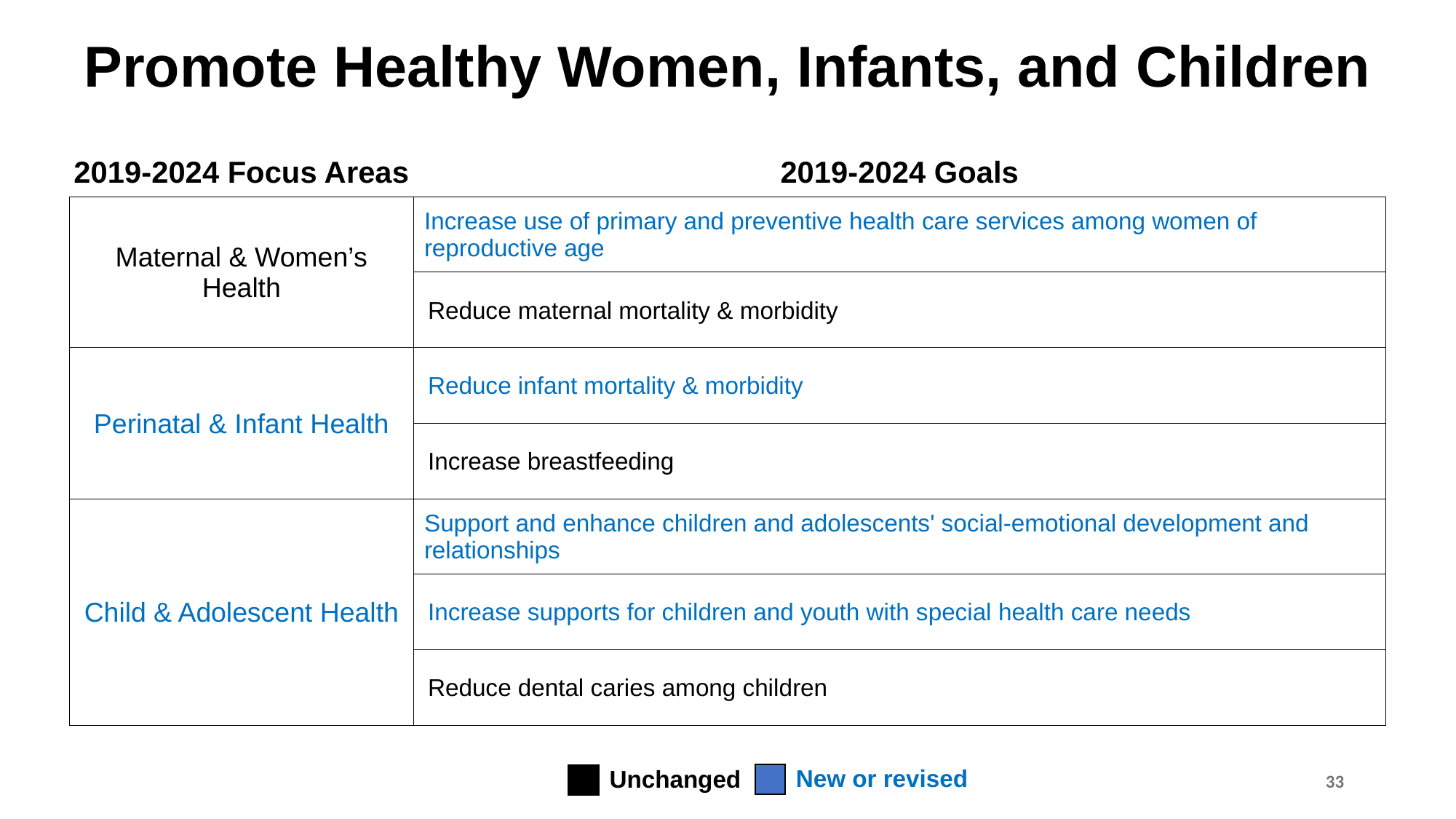

# Promote Healthy Women, Infants, and Children
| 2019-2024 Focus Areas | 2019-2024 Goals |
| --- | --- |
| Maternal & Women’s Health | Increase use of primary and preventive health care services among women of reproductive age |
|  | Reduce maternal mortality & morbidity |
| Perinatal & Infant Health | Reduce infant mortality & morbidity |
|  | Increase breastfeeding |
| Child & Adolescent Health | Support and enhance children and adolescents' social-emotional development and relationships |
|  | Increase supports for children and youth with special health care needs |
|  | Reduce dental caries among children |
New or revised
Unchanged

33